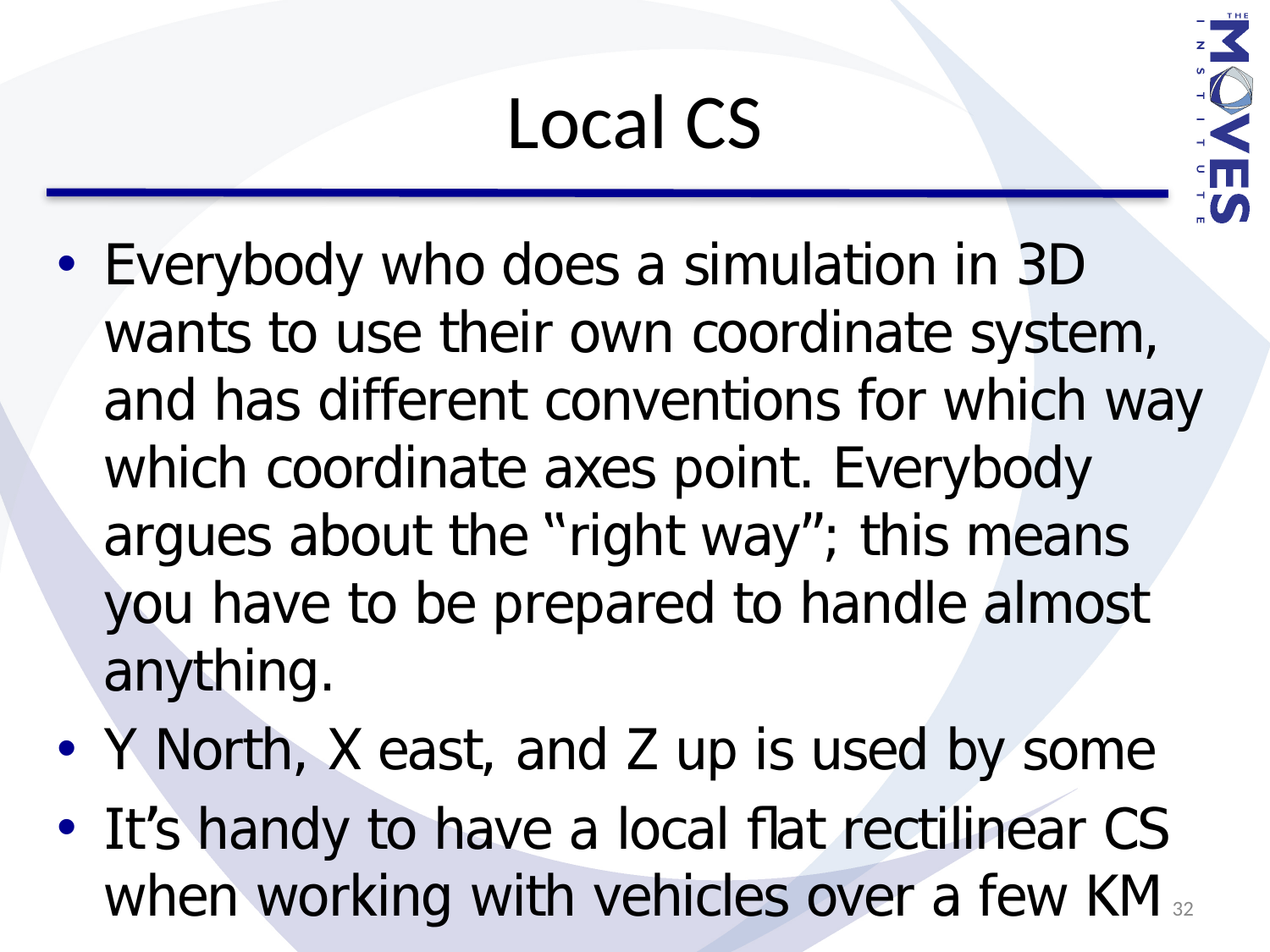

# Local CS
Everybody who does a simulation in 3D wants to use their own coordinate system, and has different conventions for which way which coordinate axes point. Everybody argues about the “right way”; this means you have to be prepared to handle almost anything.
Y North, X east, and Z up is used by some
It’s handy to have a local flat rectilinear CS when working with vehicles over a few KM
32